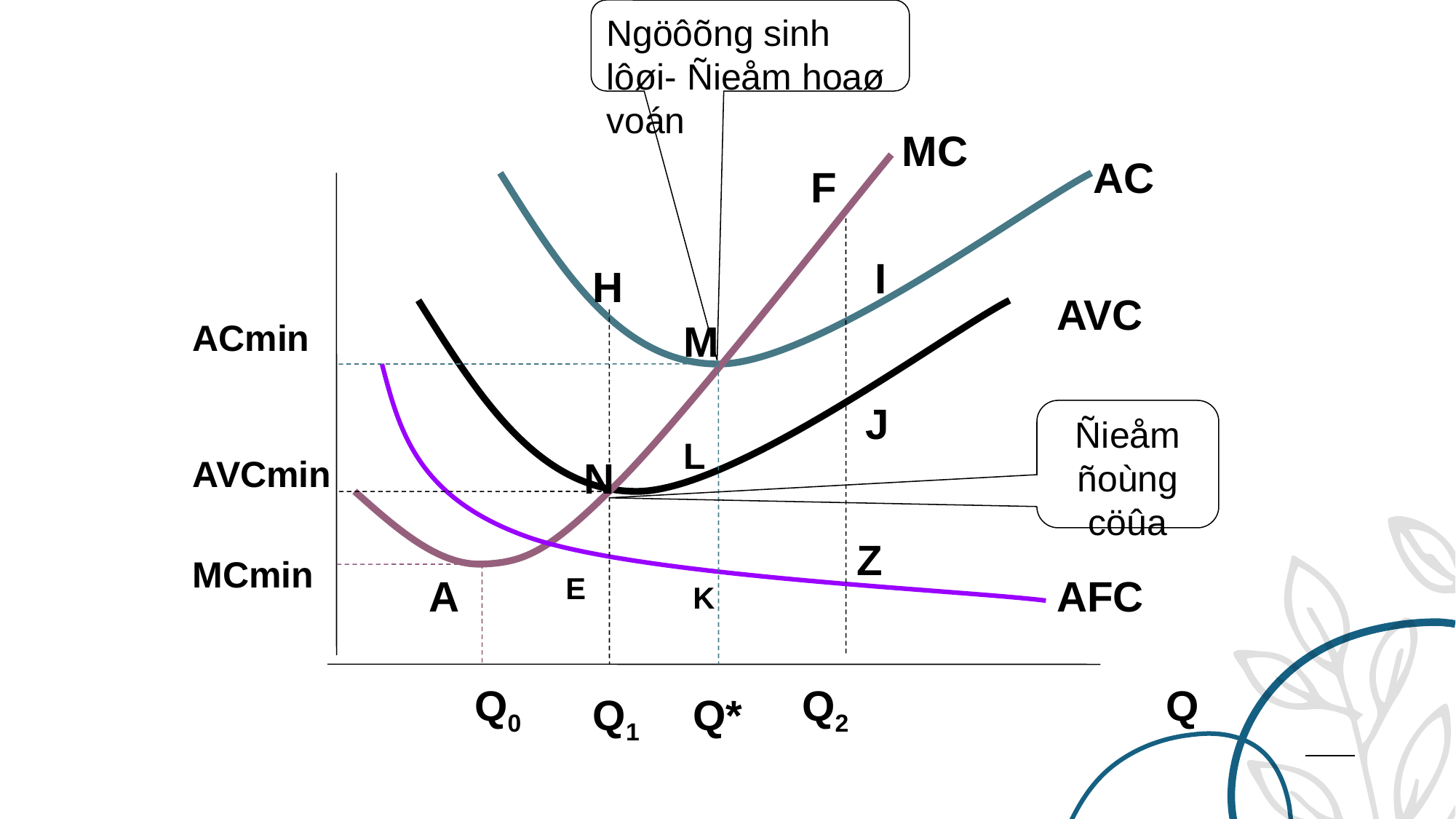

Ngöôõng sinh lôøi- Ñieåm hoaø voán

MC
AC

F

I
H
AVC

ACmin

M

J
Ñieåm ñoùng cöûa
L
AVCmin
N

Z
MCmin

A
E
AFC
K

Q0
Q2
Q
Q1
Q*